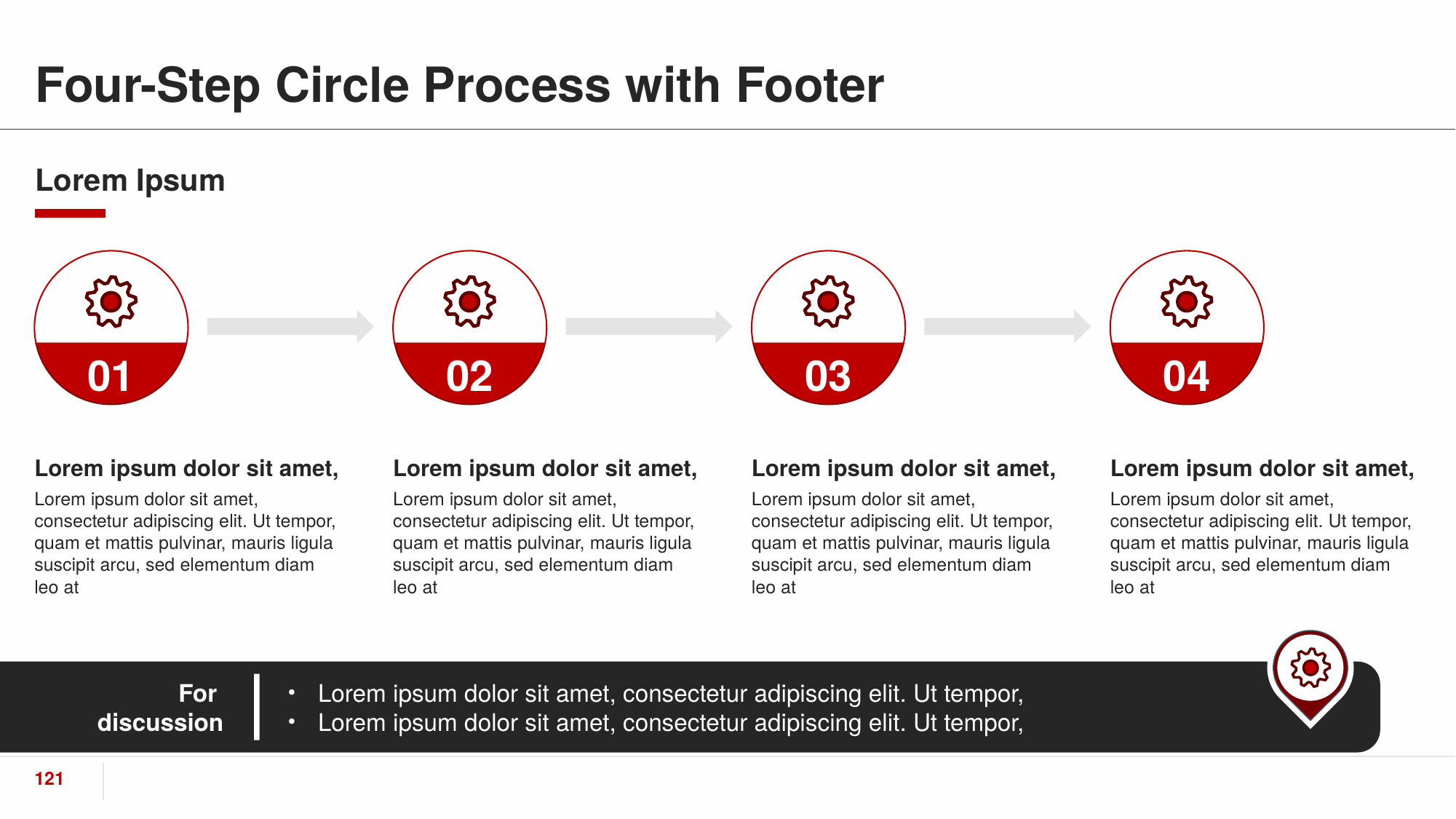

# Four-Step Circle Process with Footer
Lorem Ipsum

03

02

01
04
Lorem ipsum dolor sit amet,
Lorem ipsum dolor sit amet,
Lorem ipsum dolor sit amet,
Lorem ipsum dolor sit amet,
Lorem ipsum dolor sit amet,
consectetur adipiscing elit. Ut tempor, quam et mattis pulvinar, mauris ligula suscipit arcu, sed elementum diam leo at
Lorem ipsum dolor sit amet,
consectetur adipiscing elit. Ut tempor, quam et mattis pulvinar, mauris ligula suscipit arcu, sed elementum diam leo at
Lorem ipsum dolor sit amet,
consectetur adipiscing elit. Ut tempor, quam et mattis pulvinar, mauris ligula suscipit arcu, sed elementum diam leo at
Lorem ipsum dolor sit amet,
consectetur adipiscing elit. Ut tempor, quam et mattis pulvinar, mauris ligula suscipit arcu, sed elementum diam leo at

For
discussion

Lorem ipsum dolor sit amet, consectetur adipiscing elit. Ut tempor,
Lorem ipsum dolor sit amet, consectetur adipiscing elit. Ut tempor,
121